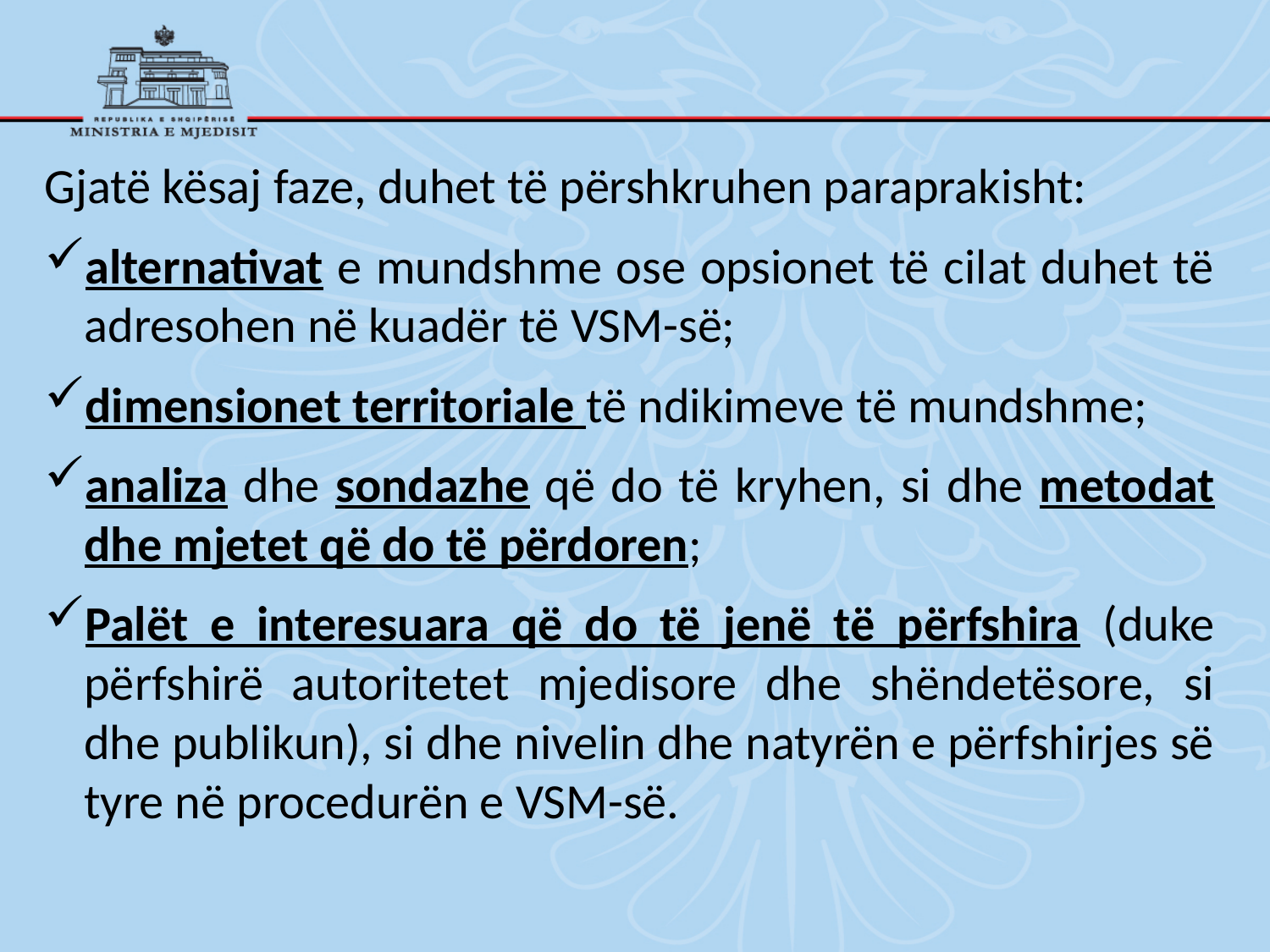

Gjatë kësaj faze, duhet të përshkruhen paraprakisht:
alternativat e mundshme ose opsionet të cilat duhet të adresohen në kuadër të VSM-së;
dimensionet territoriale të ndikimeve të mundshme;
analiza dhe sondazhe që do të kryhen, si dhe metodat dhe mjetet që do të përdoren;
Palët e interesuara që do të jenë të përfshira (duke përfshirë autoritetet mjedisore dhe shëndetësore, si dhe publikun), si dhe nivelin dhe natyrën e përfshirjes së tyre në procedurën e VSM-së.